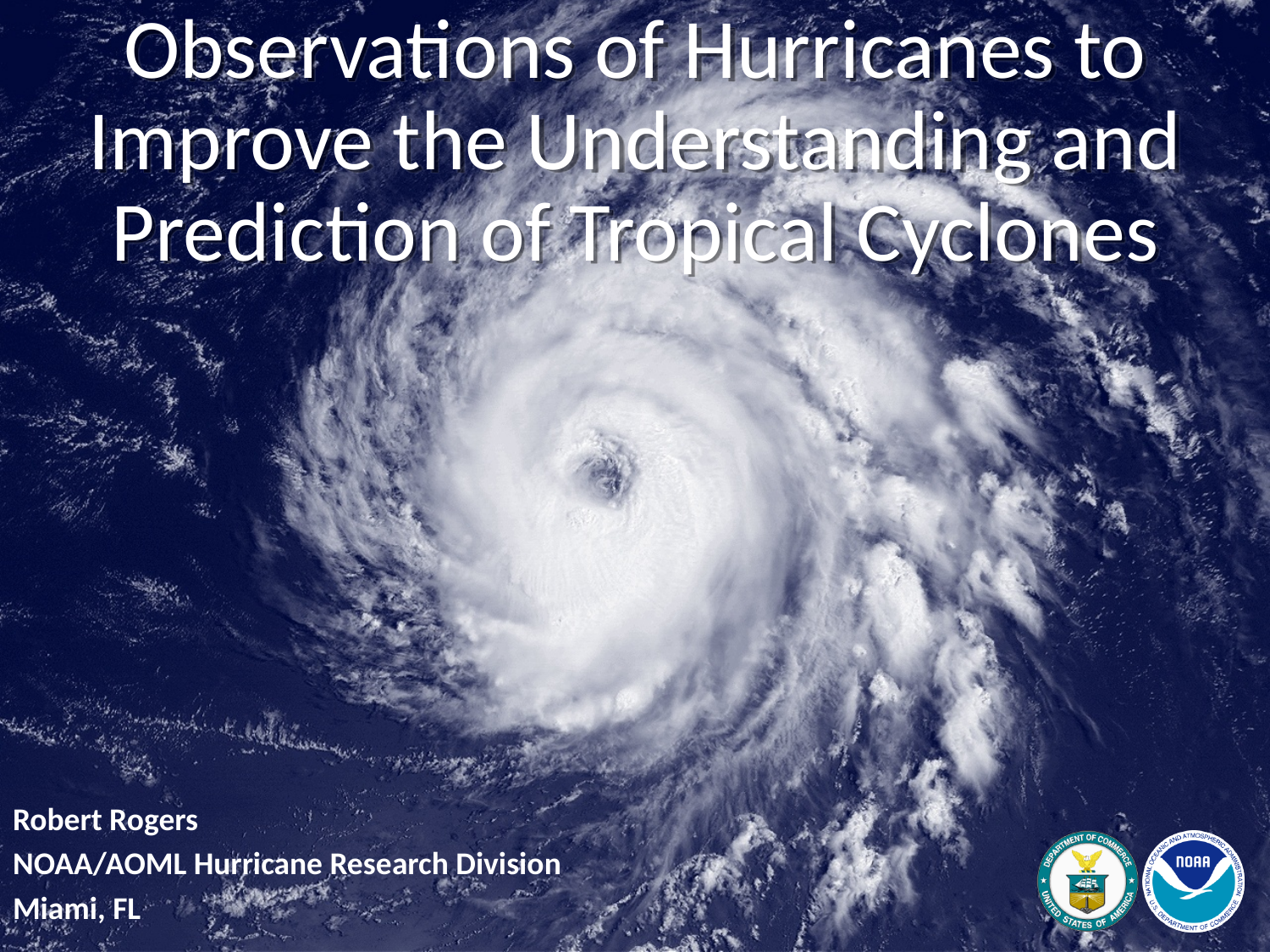

# Observations of Hurricanes to Improve the Understanding and Prediction of Tropical Cyclones
Robert Rogers
NOAA/AOML Hurricane Research Division
Miami, FL